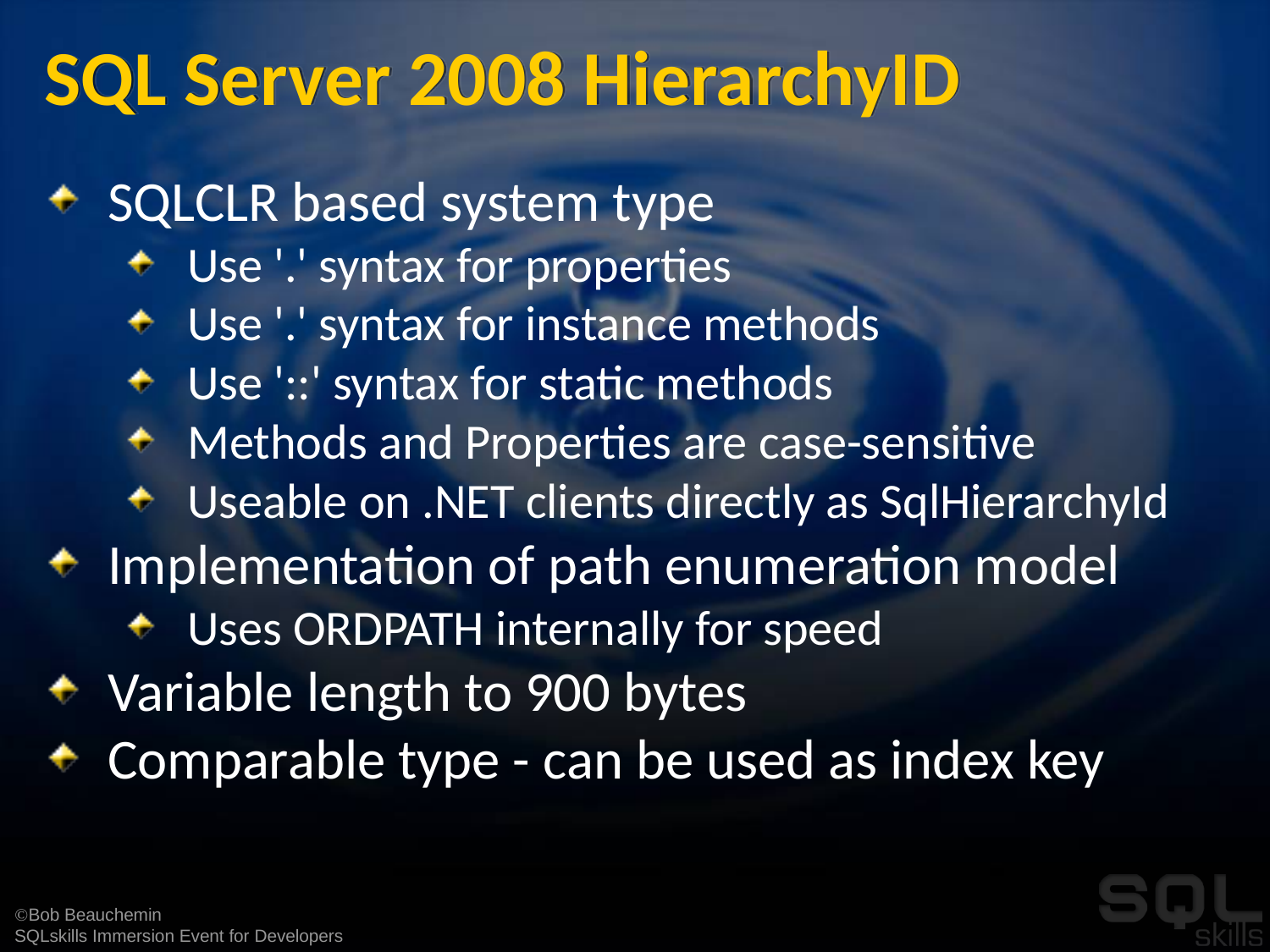

# SQL Server 2008 HierarchyID
SQLCLR based system type
Use '.' syntax for properties
Use '.' syntax for instance methods
Use '::' syntax for static methods
Methods and Properties are case-sensitive
Useable on .NET clients directly as SqlHierarchyId
Implementation of path enumeration model
Uses ORDPATH internally for speed
Variable length to 900 bytes
Comparable type - can be used as index key